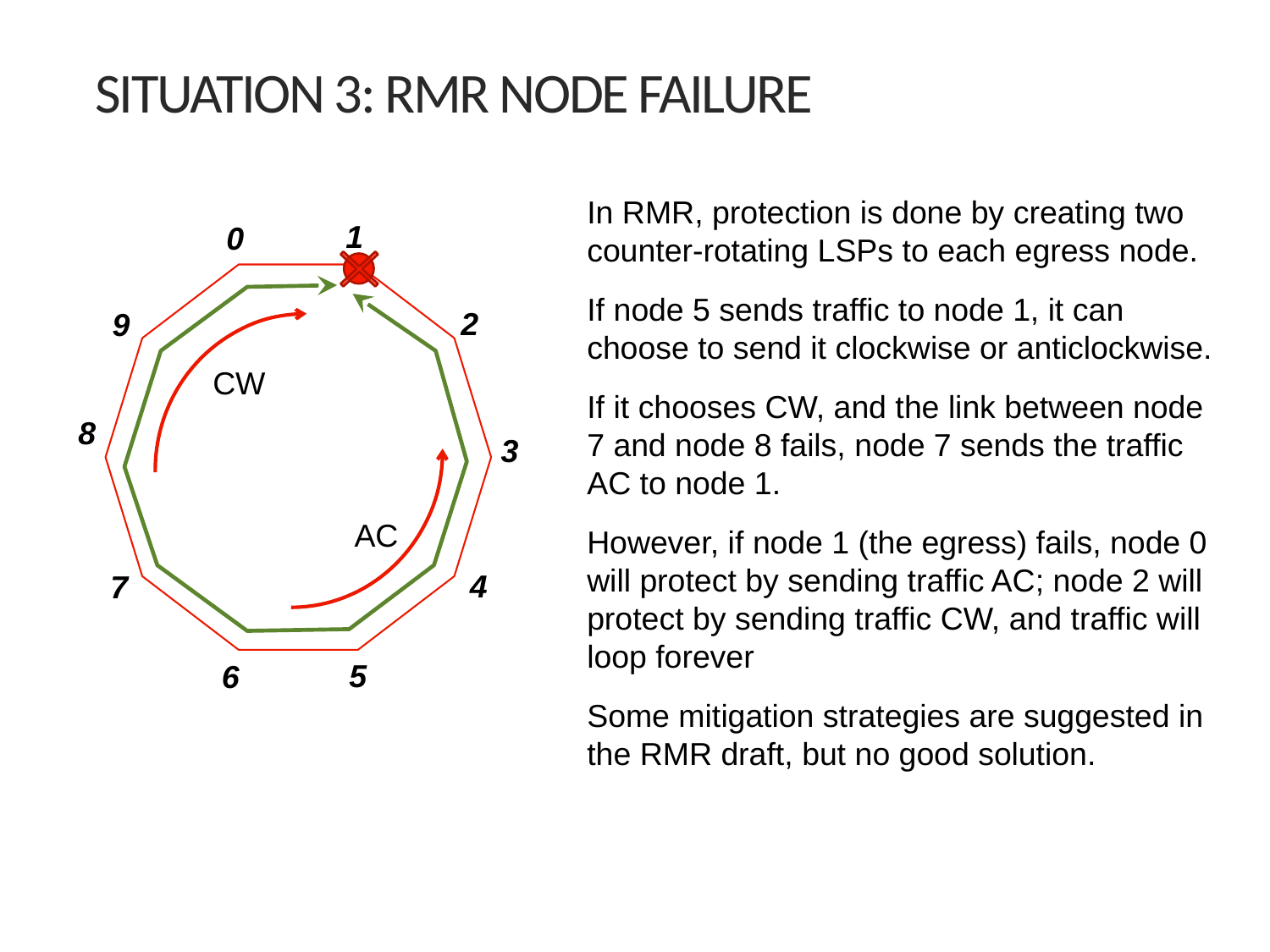

# Situation 3: RMR node Failure
In RMR, protection is done by creating two counter-rotating LSPs to each egress node.
If node 5 sends traffic to node 1, it can choose to send it clockwise or anticlockwise.
If it chooses CW, and the link between node 7 and node 8 fails, node 7 sends the traffic AC to node 1.
However, if node 1 (the egress) fails, node 0 will protect by sending traffic AC; node 2 will protect by sending traffic CW, and traffic will loop forever
Some mitigation strategies are suggested in the RMR draft, but no good solution.
1
0

2
9

CW
8
3
AC
4
7
5
6